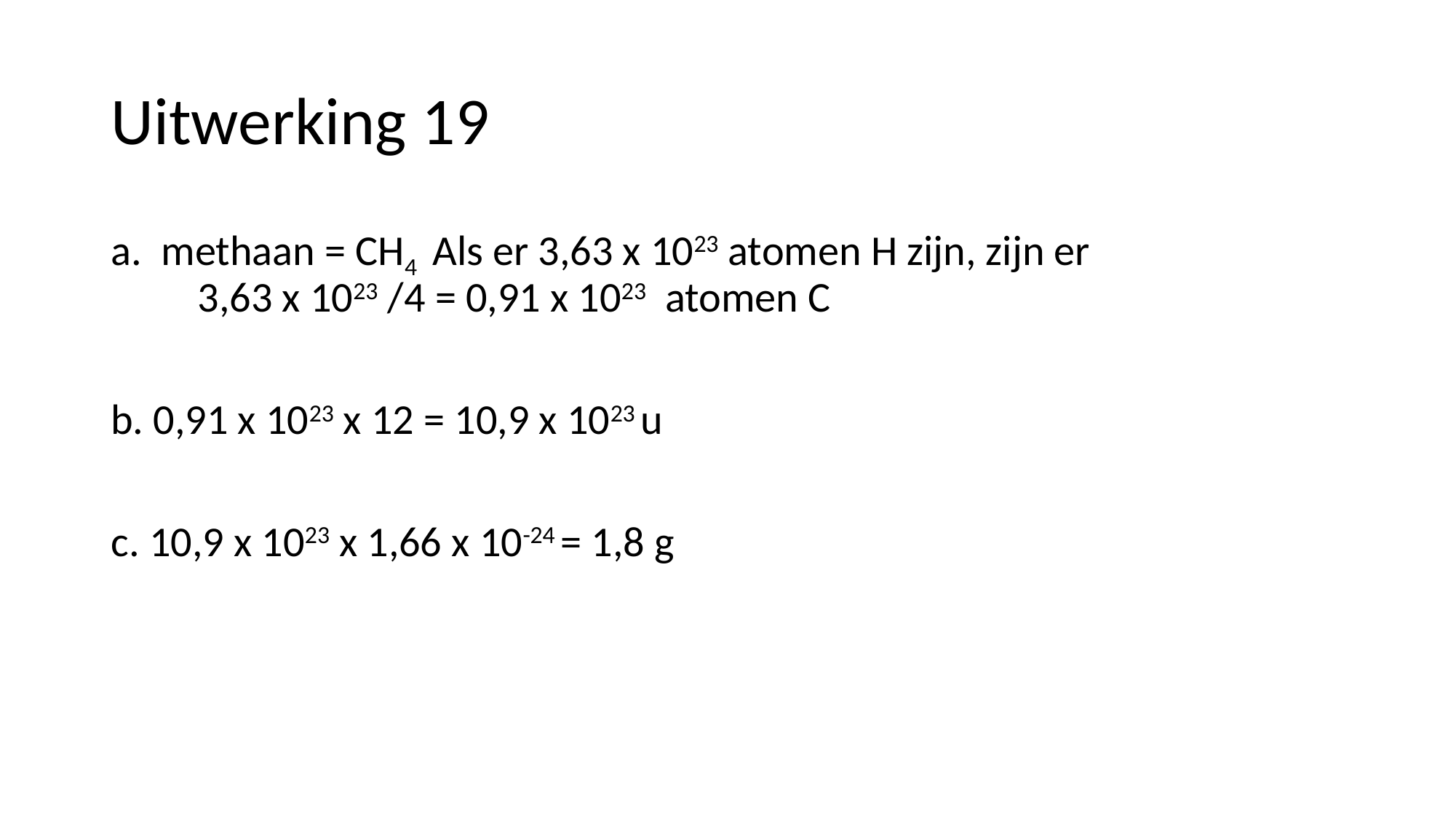

# Uitwerking 19
a.  methaan = CH4  Als er 3,63 x 1023 atomen H zijn, zijn er
         3,63 x 1023 /4 = 0,91 x 1023  atomen C

b. 0,91 x 1023 x 12 = 10,9 x 1023 u

c. 10,9 x 1023 x 1,66 x 10-24 = 1,8 g